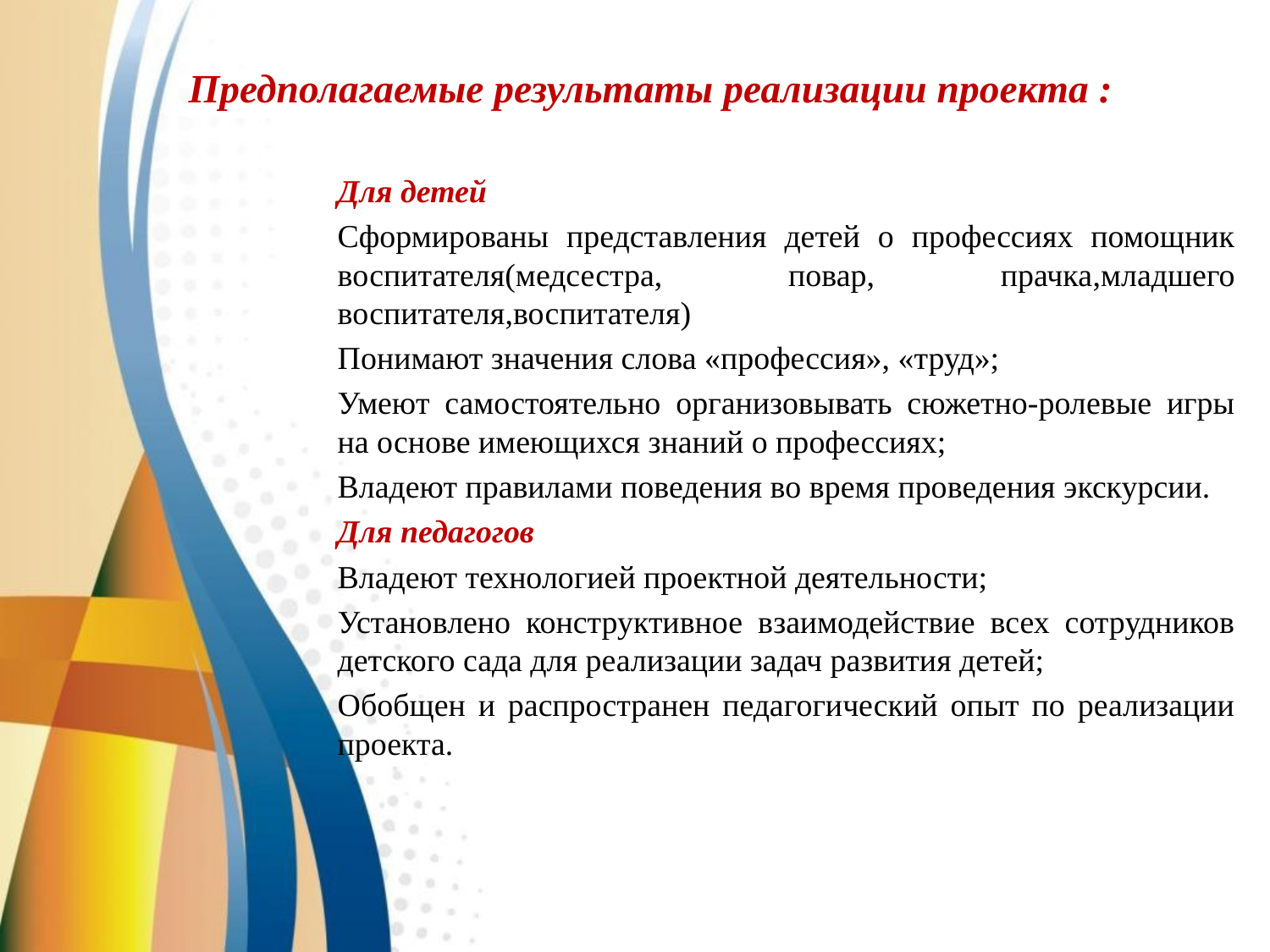

# Предполагаемые результаты реализации проекта :
Для детей
Сформированы представления детей о профессиях помощник воспитателя(медсестра, повар, прачка,младшего воспитателя,воспитателя)
Понимают значения слова «профессия», «труд»;
Умеют самостоятельно организовывать сюжетно-ролевые игры на основе имеющихся знаний о профессиях;
Владеют правилами поведения во время проведения экскурсии.
Для педагогов
Владеют технологией проектной деятельности;
Установлено конструктивное взаимодействие всех сотрудников детского сада для реализации задач развития детей;
Обобщен и распространен педагогический опыт по реализации проекта.